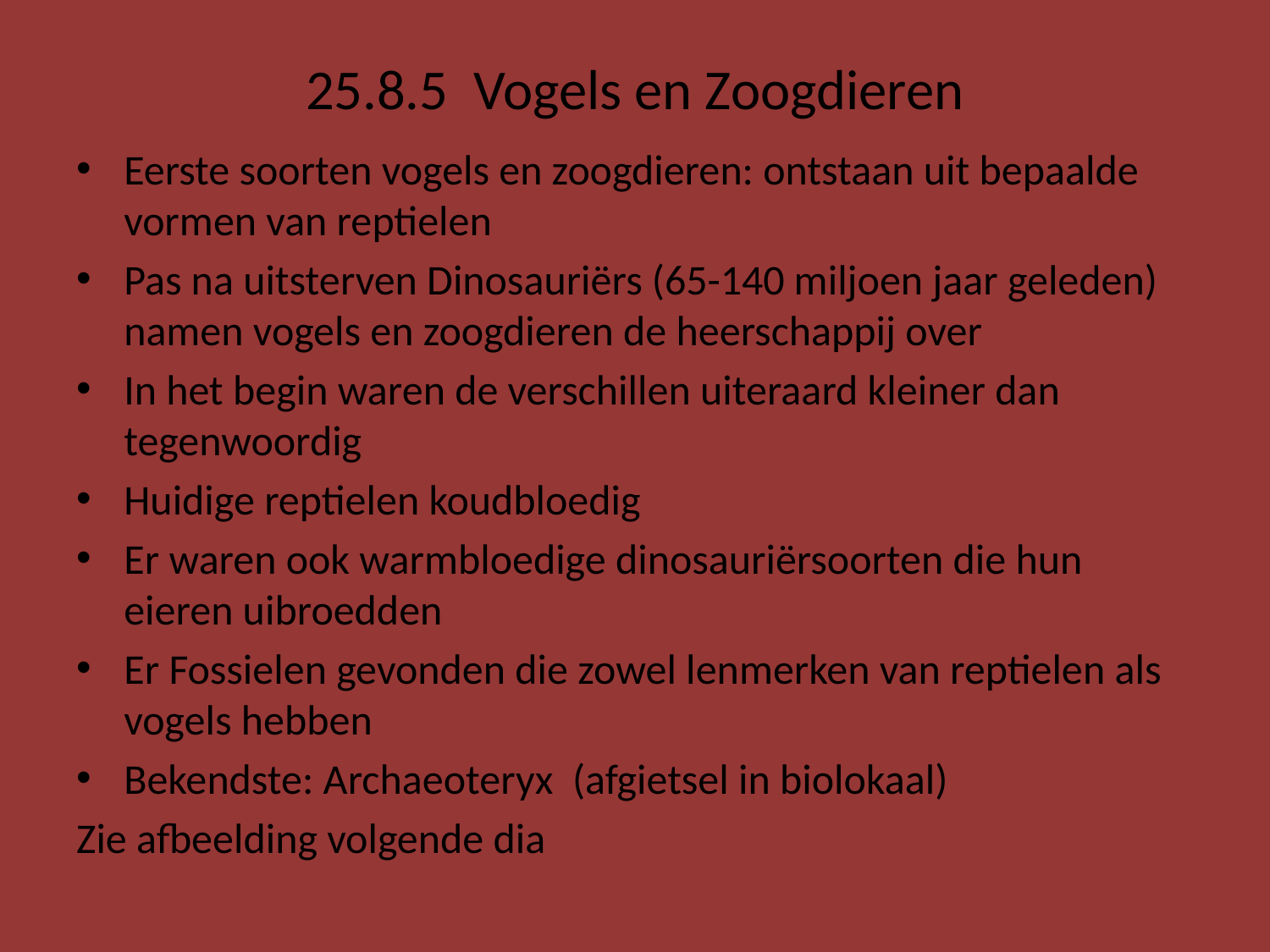

# 25.8.5  Vogels en Zoogdieren
Eerste soorten vogels en zoogdieren: ontstaan uit bepaalde vormen van reptielen
Pas na uitsterven Dinosauriërs (65-140 miljoen jaar geleden) namen vogels en zoogdieren de heerschappij over
In het begin waren de verschillen uiteraard kleiner dan tegenwoordig
Huidige reptielen koudbloedig
Er waren ook warmbloedige dinosauriërsoorten die hun eieren uibroedden
Er Fossielen gevonden die zowel lenmerken van reptielen als vogels hebben
Bekendste: Archaeoteryx  (afgietsel in biolokaal)
Zie afbeelding volgende dia